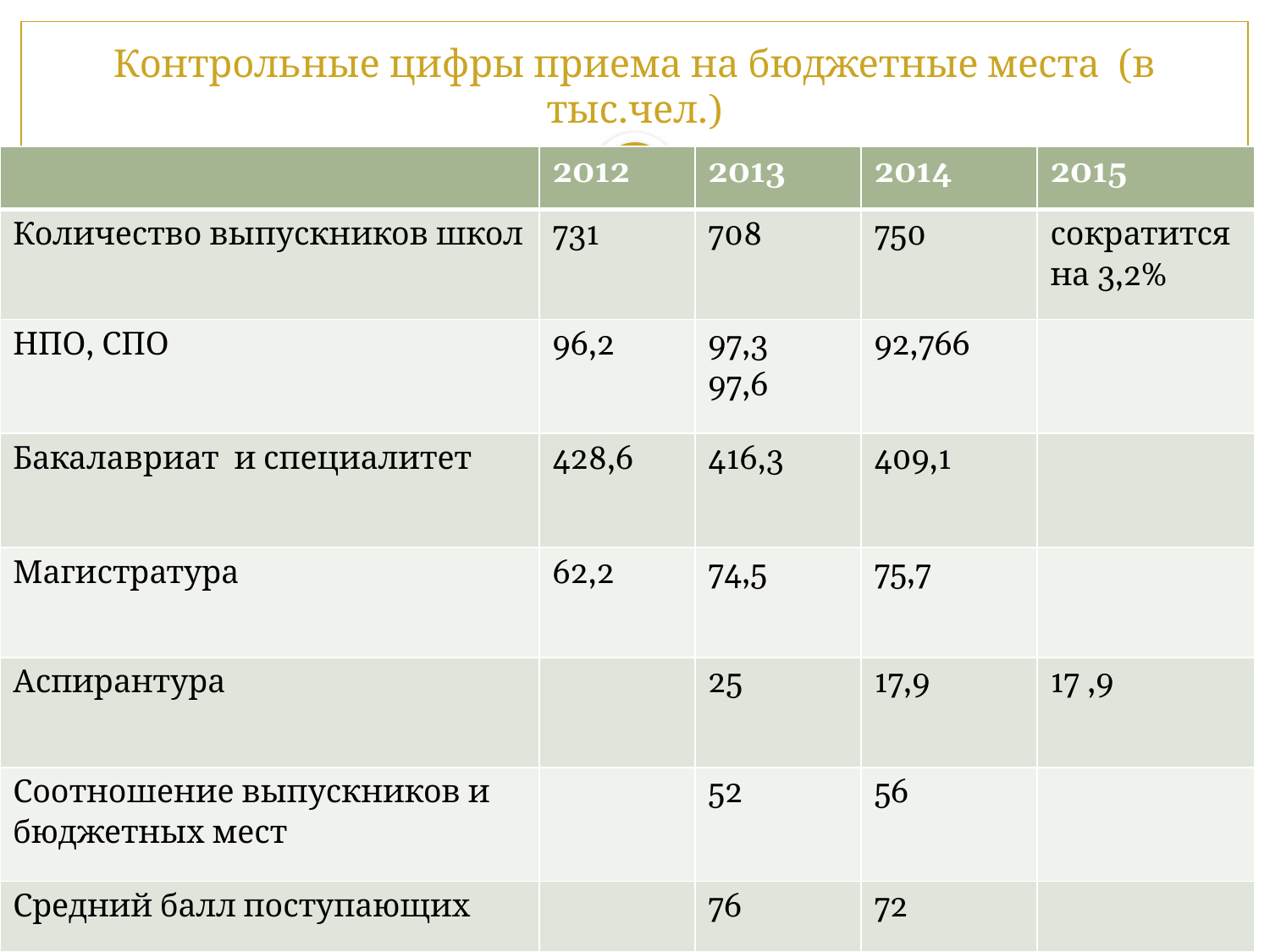

# Контрольные цифры приема на бюджетные места  (в тыс.чел.)
|  | 2012 | 2013 | 2014 | 2015 |
| --- | --- | --- | --- | --- |
| Количество выпускников школ | 731 | 708 | 750 | сократится на 3,2% |
| НПО, СПО | 96,2 | 97,3 97,6 | 92,766 |  |
| Бакалавриат и специалитет | 428,6 | 416,3 | 409,1 |  |
| Магистратура | 62,2 | 74,5 | 75,7 |  |
| Аспирантура |  | 25 | 17,9 | 17 ,9 |
| Соотношение выпускников и бюджетных мест |  | 52 | 56 |  |
| Средний балл поступающих |  | 76 | 72 |  |